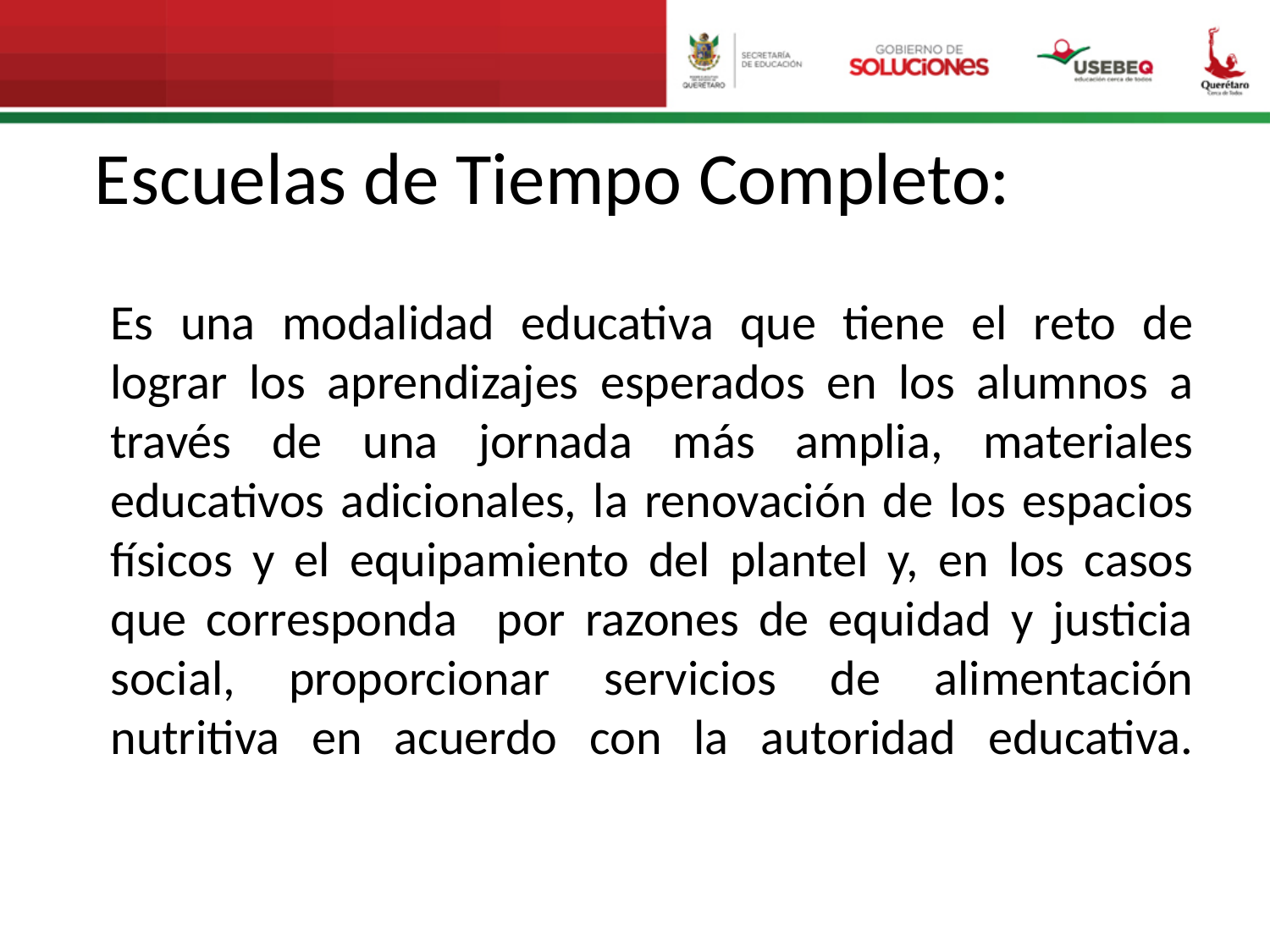

# Escuelas de Tiempo Completo:

Es una modalidad educativa que tiene el reto de lograr los aprendizajes esperados en los alumnos a través de una jornada más amplia, materiales educativos adicionales, la renovación de los espacios físicos y el equipamiento del plantel y, en los casos que corresponda  por razones de equidad y justicia social, proporcionar servicios de alimentación nutritiva en acuerdo con la autoridad educativa.